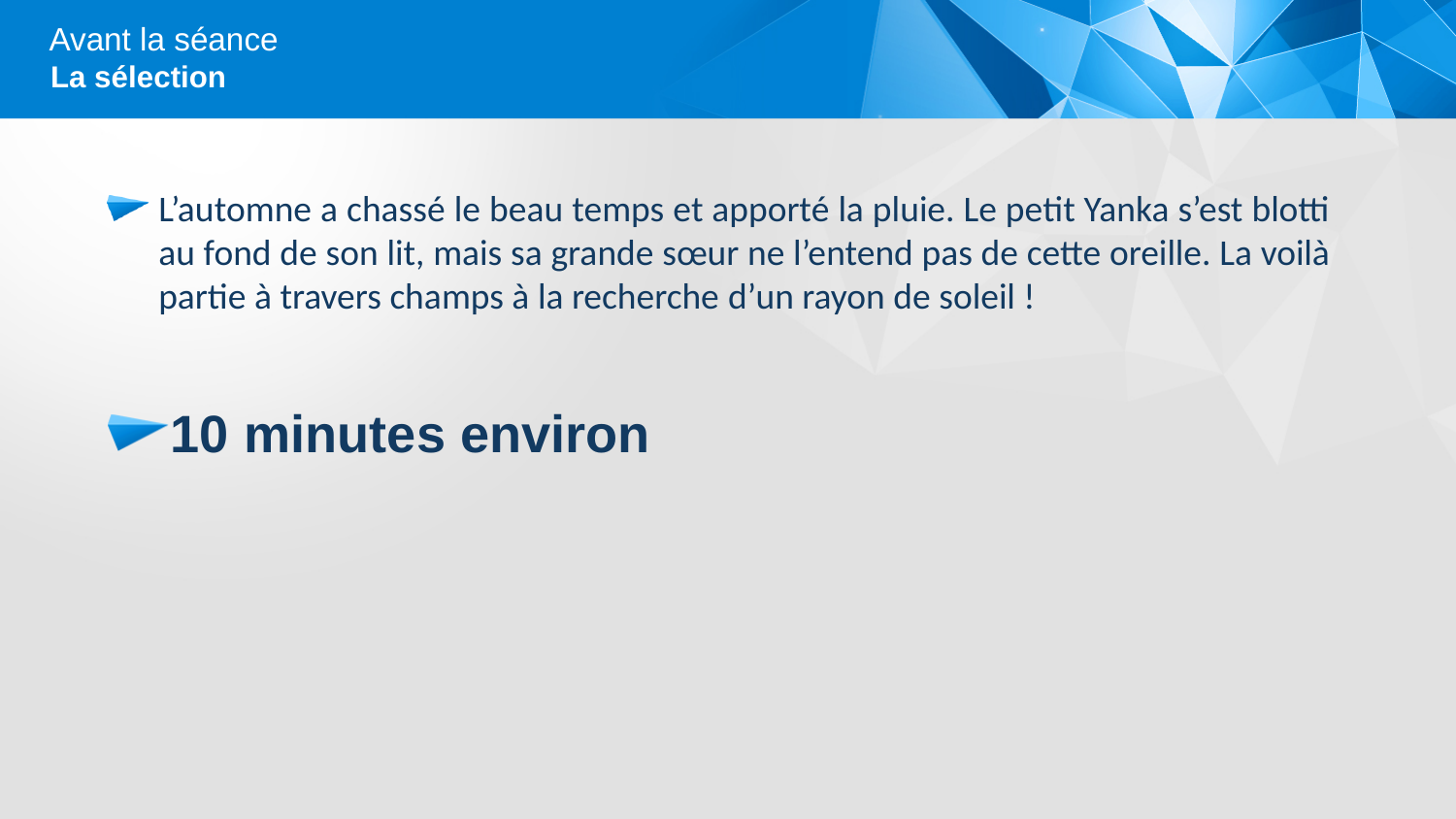

# Avant la séance
La sélection
L’automne a chassé le beau temps et apporté la pluie. Le petit Yanka s’est blotti au fond de son lit, mais sa grande sœur ne l’entend pas de cette oreille. La voilà partie à travers champs à la recherche d’un rayon de soleil !

10 minutes environ